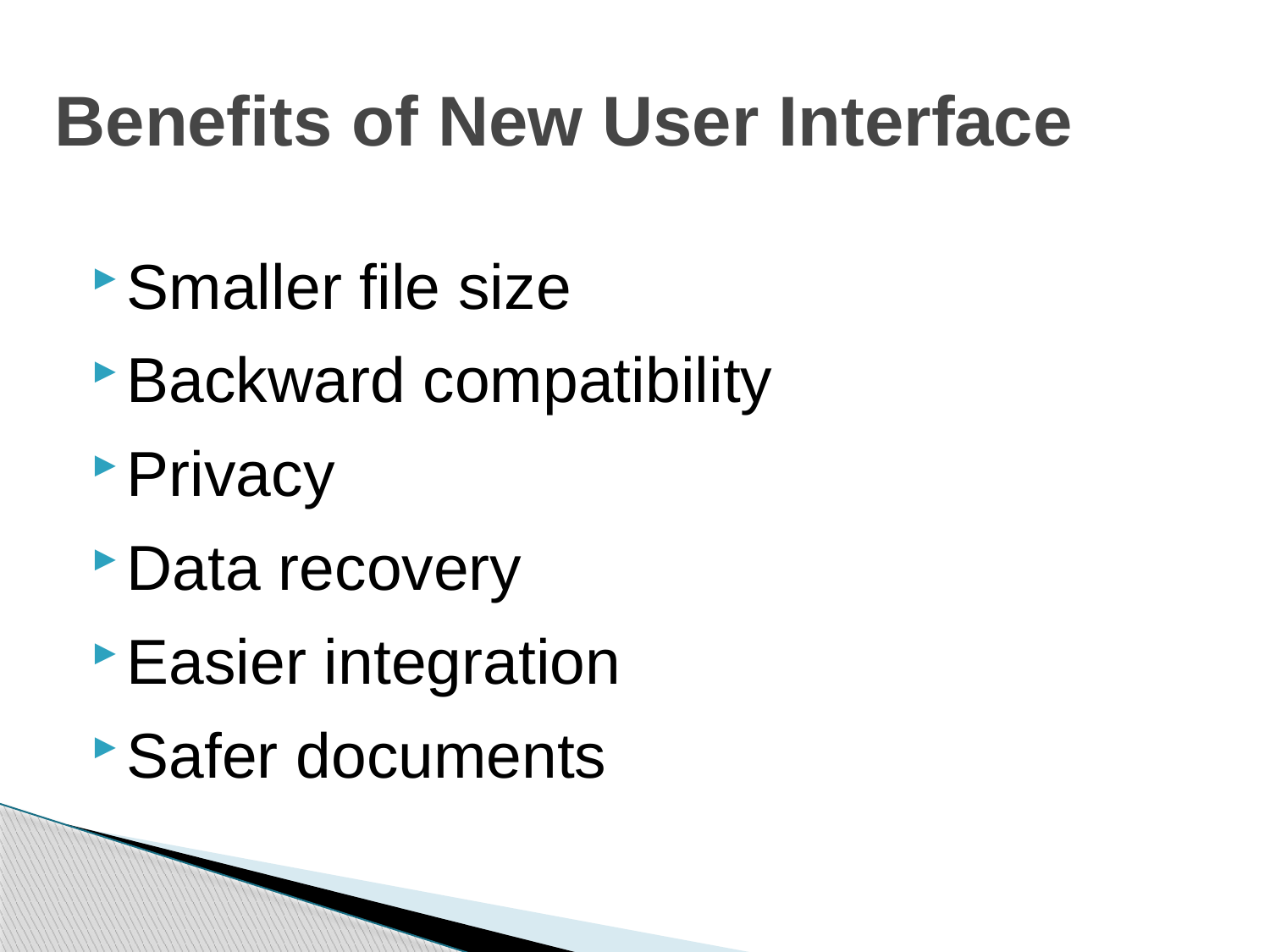

# Benefits of New User Interface
Smaller file size
Backward compatibility
Privacy
Data recovery
Easier integration
Safer documents